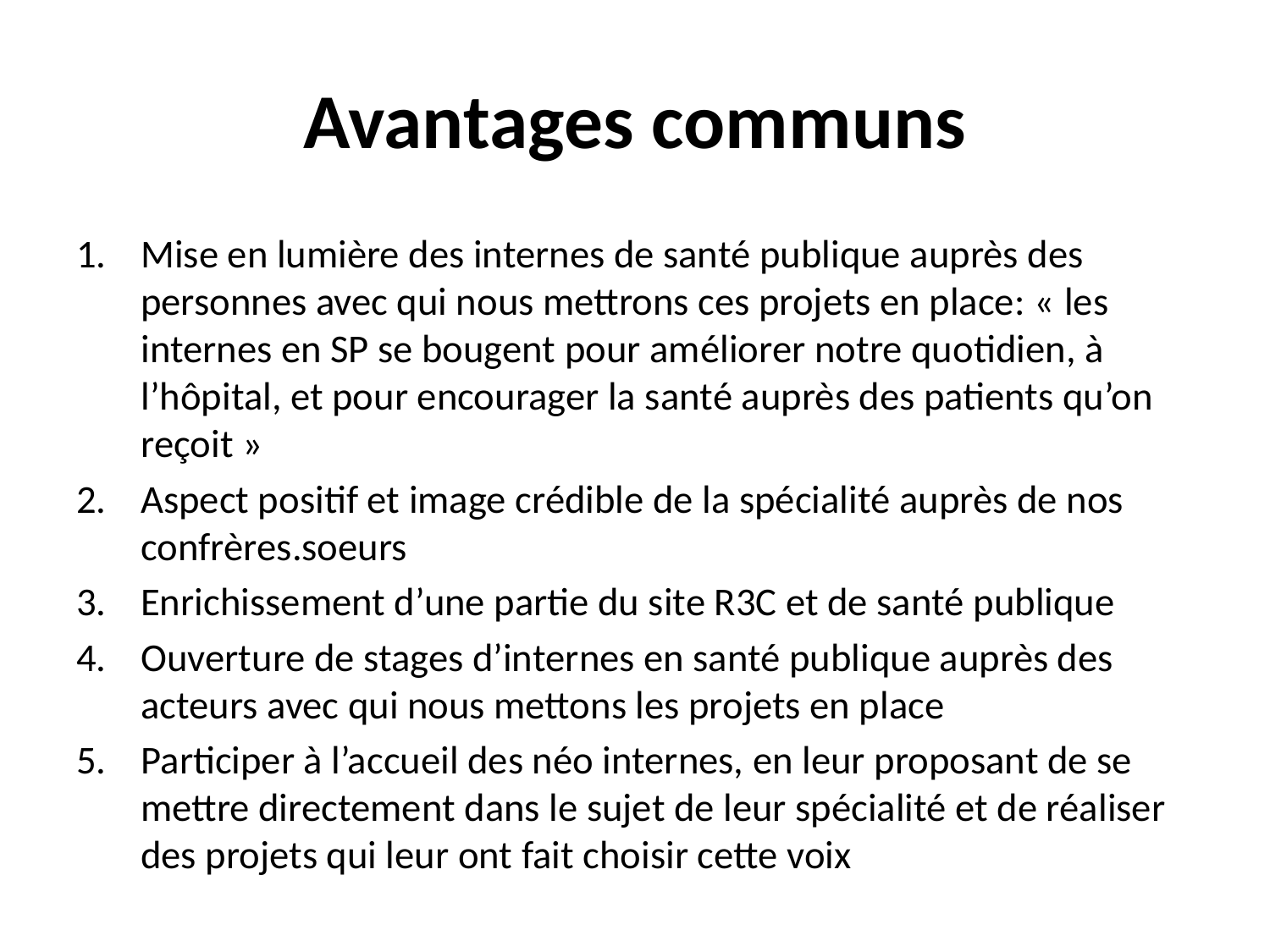

# Avantages communs
Mise en lumière des internes de santé publique auprès des personnes avec qui nous mettrons ces projets en place: « les internes en SP se bougent pour améliorer notre quotidien, à l’hôpital, et pour encourager la santé auprès des patients qu’on reçoit »
Aspect positif et image crédible de la spécialité auprès de nos confrères.soeurs
Enrichissement d’une partie du site R3C et de santé publique
Ouverture de stages d’internes en santé publique auprès des acteurs avec qui nous mettons les projets en place
Participer à l’accueil des néo internes, en leur proposant de se mettre directement dans le sujet de leur spécialité et de réaliser des projets qui leur ont fait choisir cette voix